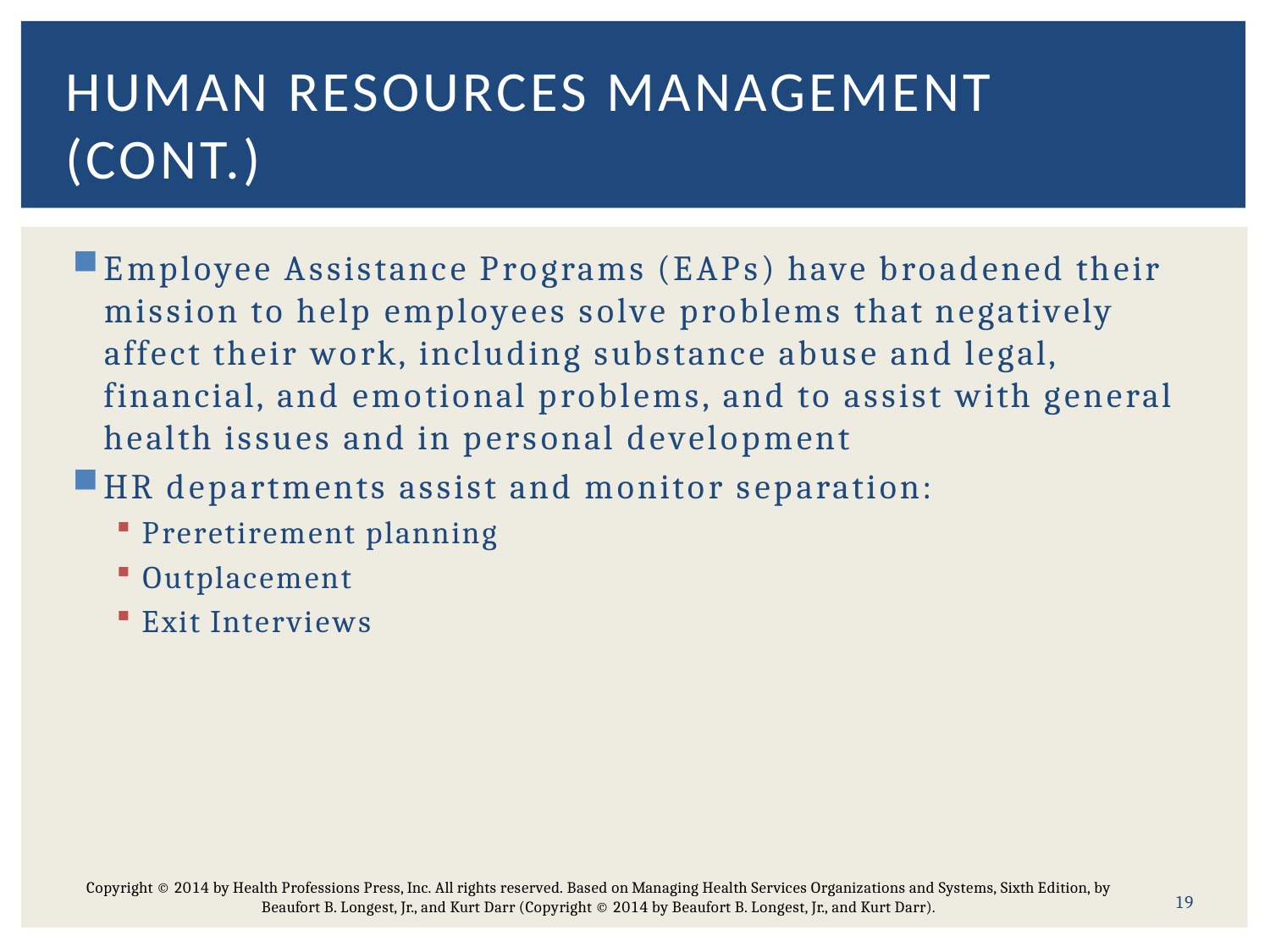

# Human Resources Management (CONT.)
Employee Assistance Programs (EAPs) have broadened their mission to help employees solve problems that negatively affect their work, including substance abuse and legal, financial, and emotional problems, and to assist with general health issues and in personal development
HR departments assist and monitor separation:
Preretirement planning
Outplacement
Exit Interviews
19